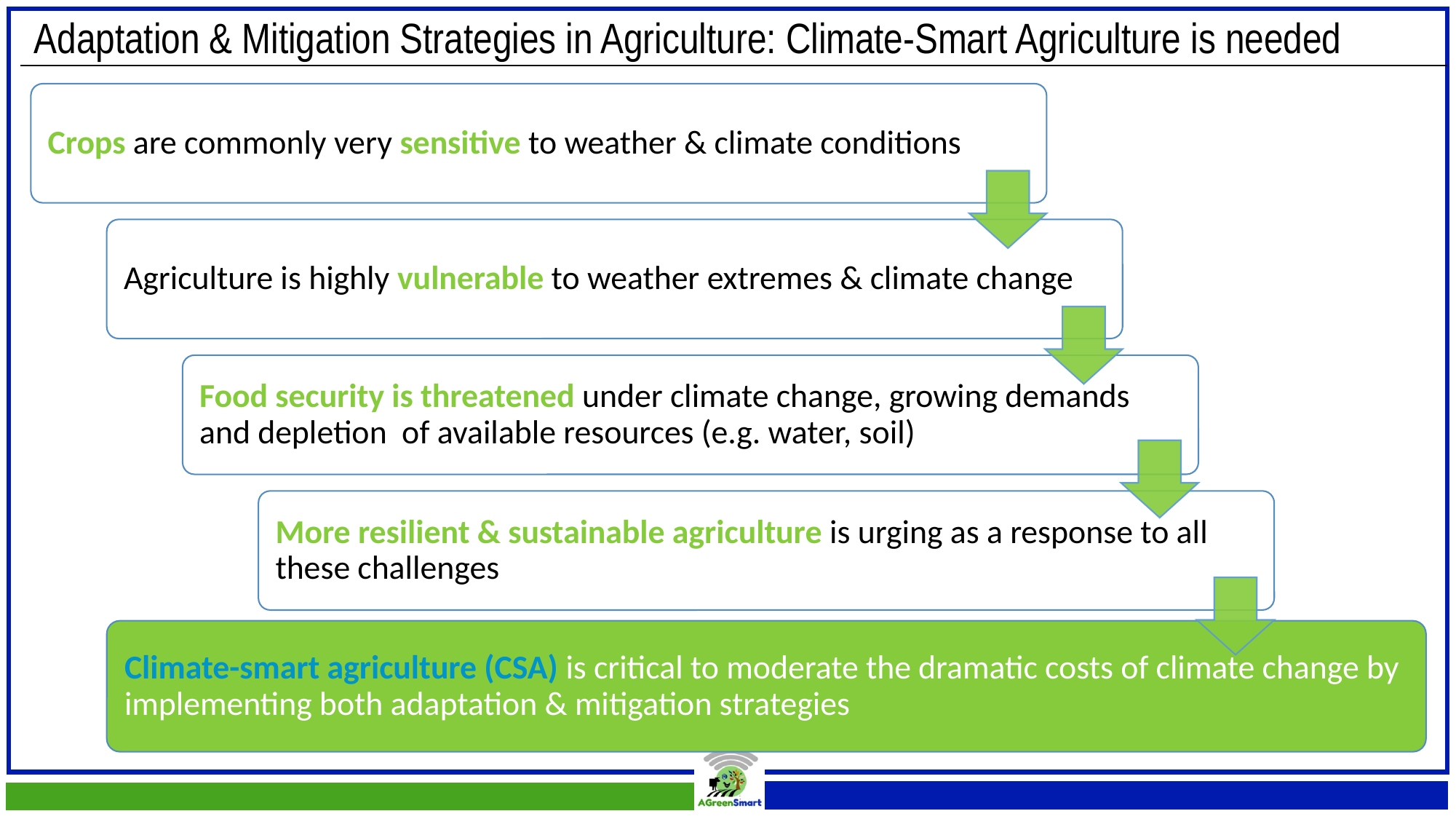

# Adaptation & Mitigation Strategies in Agriculture: Climate-Smart Agriculture is needed
Crops are commonly very sensitive to weather & climate conditions
Agriculture is highly vulnerable to weather extremes & climate change
Food security is threatened under climate change, growing demands and depletion  of available resources (e.g. water, soil)
More resilient & sustainable agriculture is urging as a response to all these challenges
Climate-smart agriculture (CSA) is critical to moderate the dramatic costs of climate change by implementing both adaptation & mitigation strategies